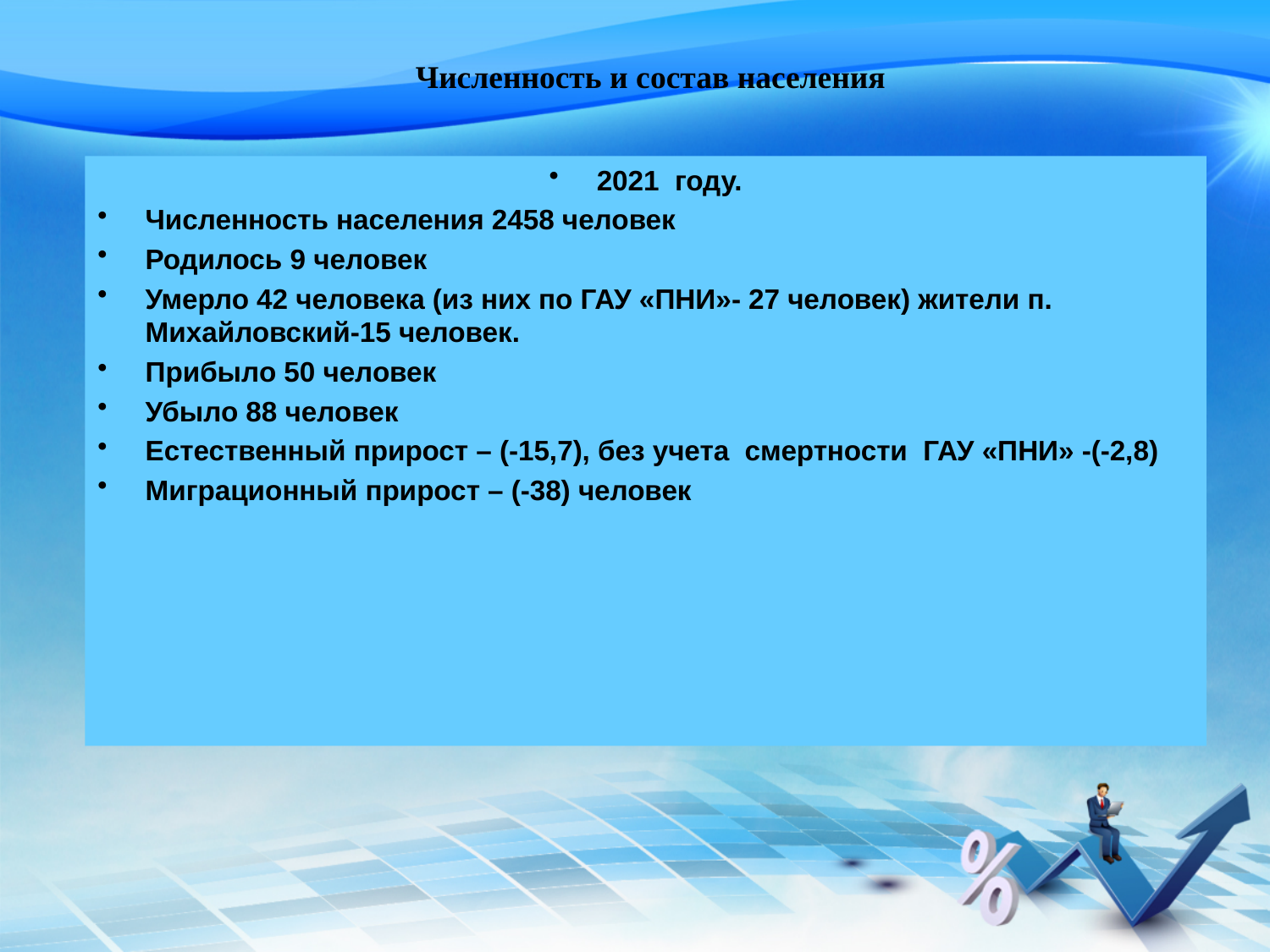

# Численность и состав населения
2021  году.
Численность населения 2458 человек
Родилось 9 человек
Умерло 42 человека (из них по ГАУ «ПНИ»- 27 человек) жители п. Михайловский-15 человек.
Прибыло 50 человек
Убыло 88 человек
Естественный прирост – (-15,7), без учета  смертности  ГАУ «ПНИ» -(-2,8)
Миграционный прирост – (-38) человек